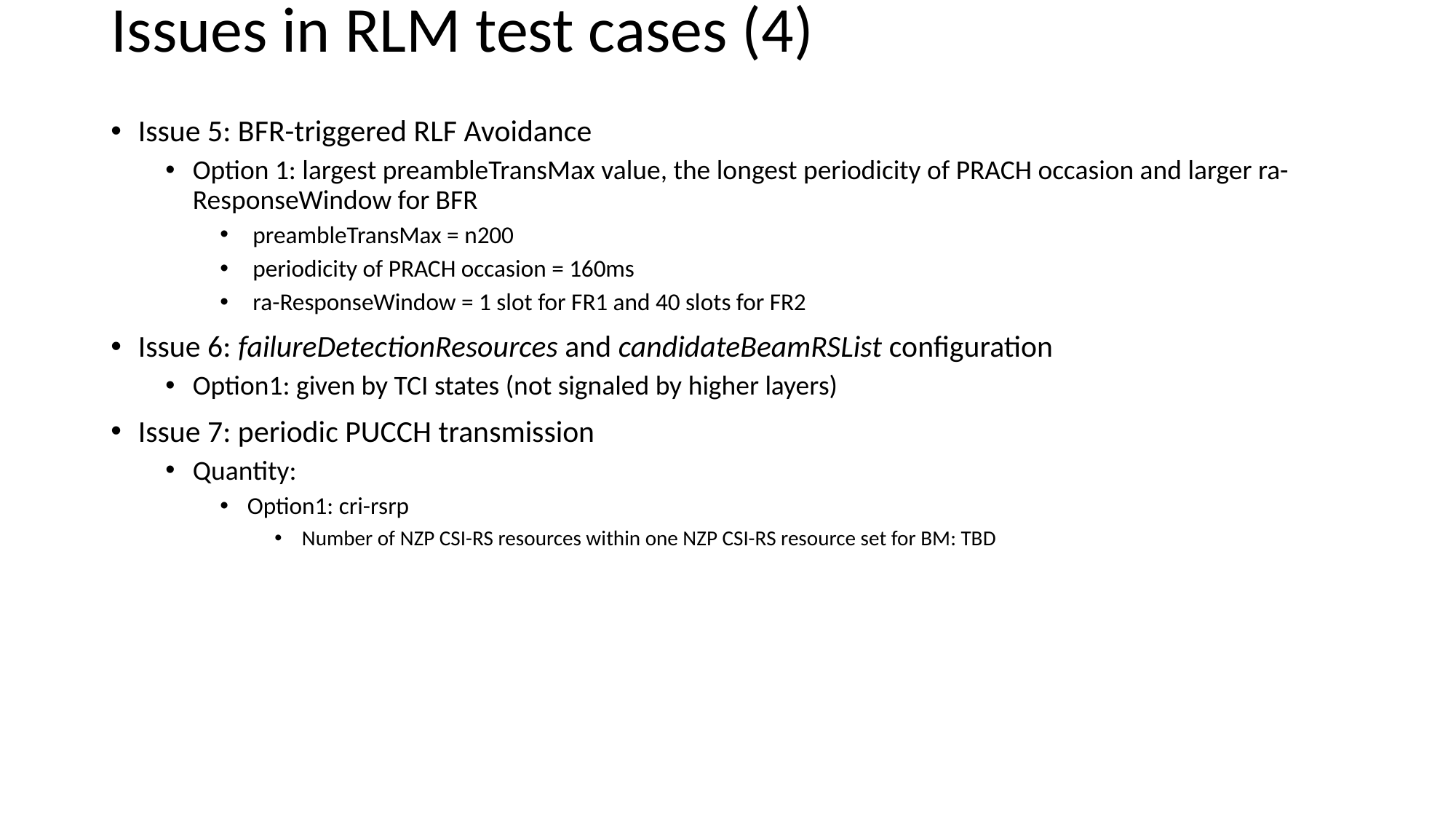

# Issues in RLM test cases (4)
Issue 5: BFR-triggered RLF Avoidance
Option 1: largest preambleTransMax value, the longest periodicity of PRACH occasion and larger ra-ResponseWindow for BFR
 preambleTransMax = n200
 periodicity of PRACH occasion = 160ms
 ra-ResponseWindow = 1 slot for FR1 and 40 slots for FR2
Issue 6: failureDetectionResources and candidateBeamRSList configuration
Option1: given by TCI states (not signaled by higher layers)
Issue 7: periodic PUCCH transmission
Quantity:
Option1: cri-rsrp
Number of NZP CSI-RS resources within one NZP CSI-RS resource set for BM: TBD